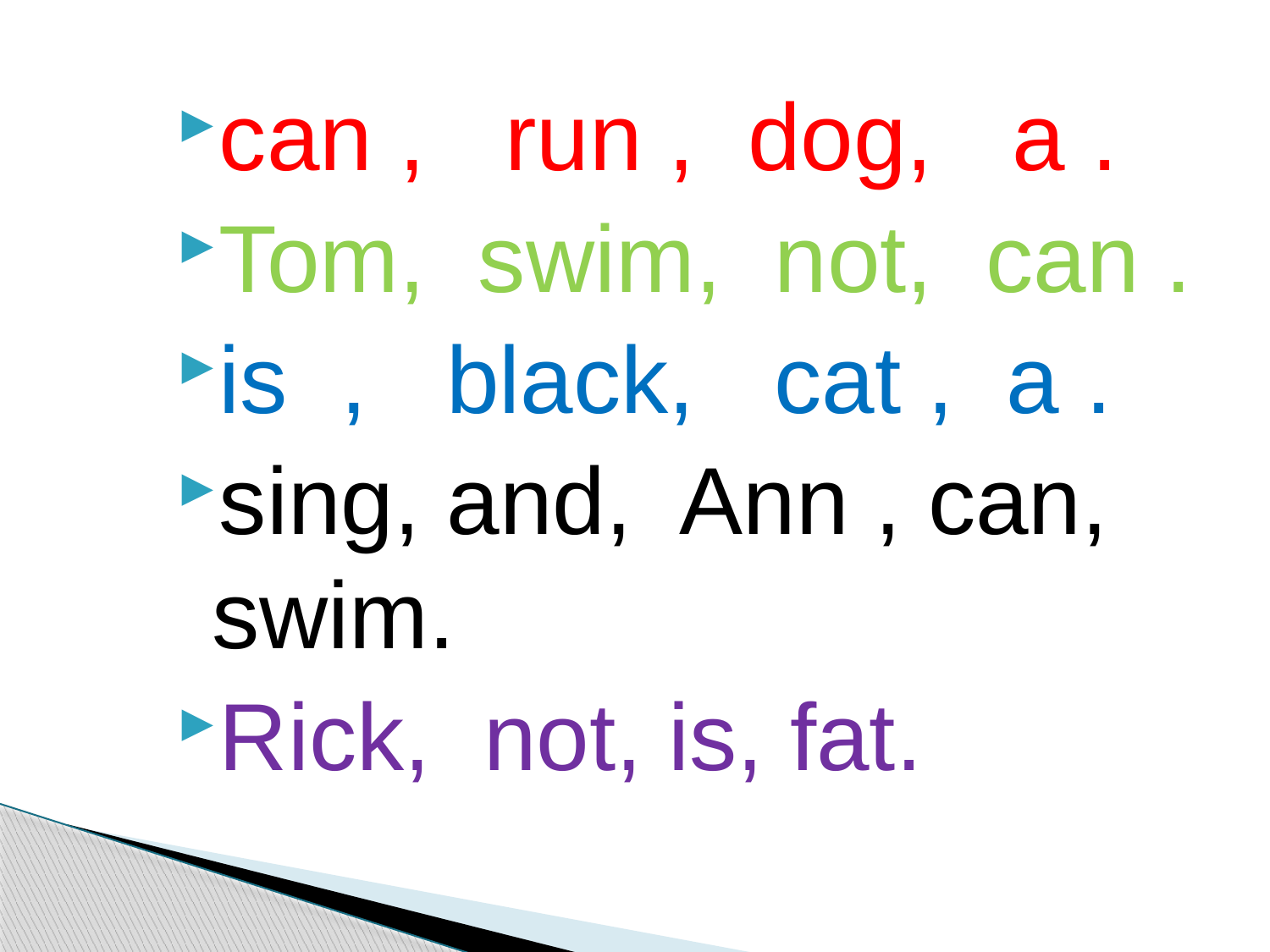

#
can ,   run ,  dog,   a .
Tom,  swim,  not,  can .
is  ,   black,   cat ,  a .
sing, and,  Ann , can,  swim.
Rick,  not, is, fat.